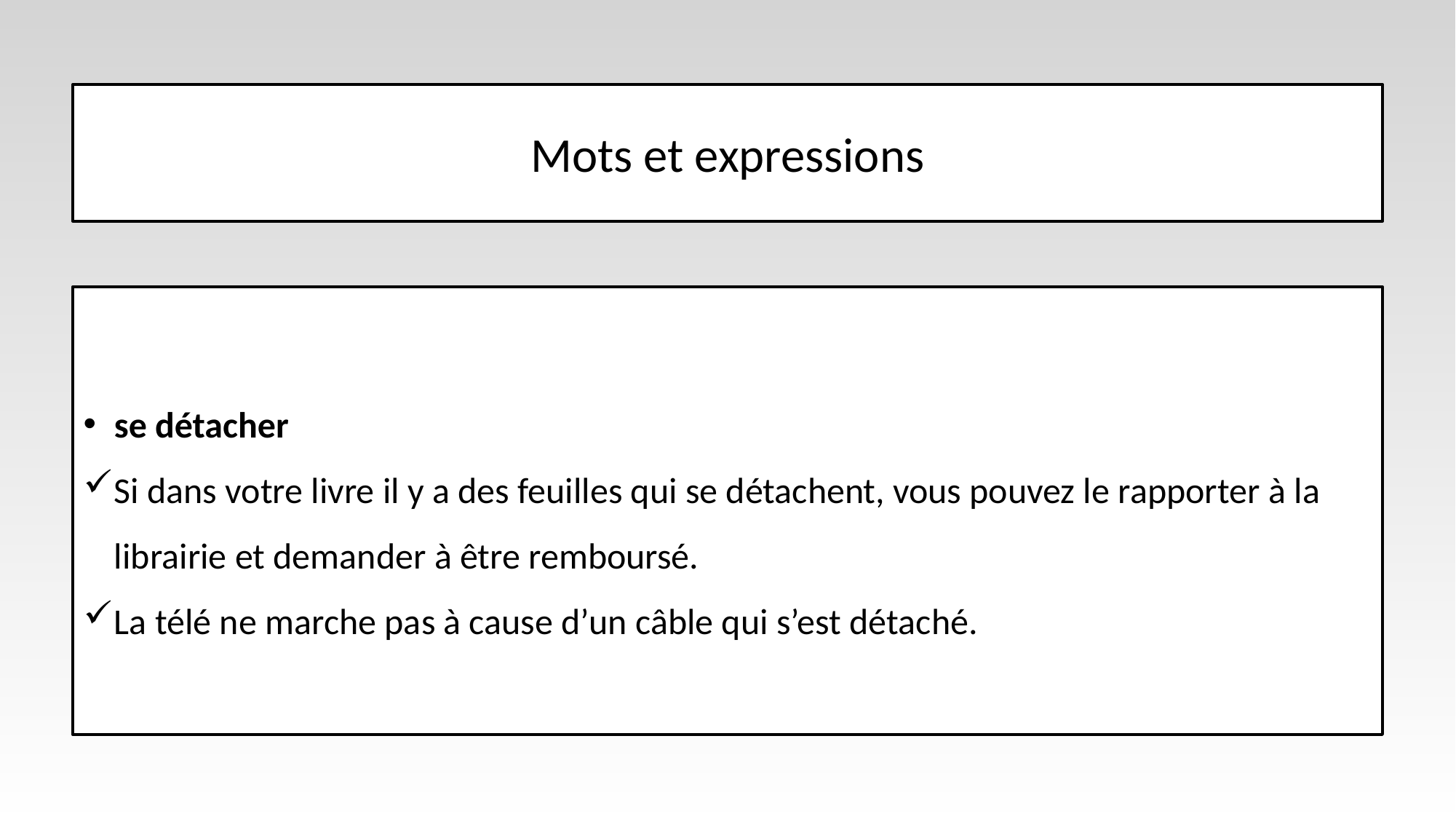

# Mots et expressions
se détacher
Si dans votre livre il y a des feuilles qui se détachent, vous pouvez le rapporter à la librairie et demander à être remboursé.
La télé ne marche pas à cause d’un câble qui s’est détaché.